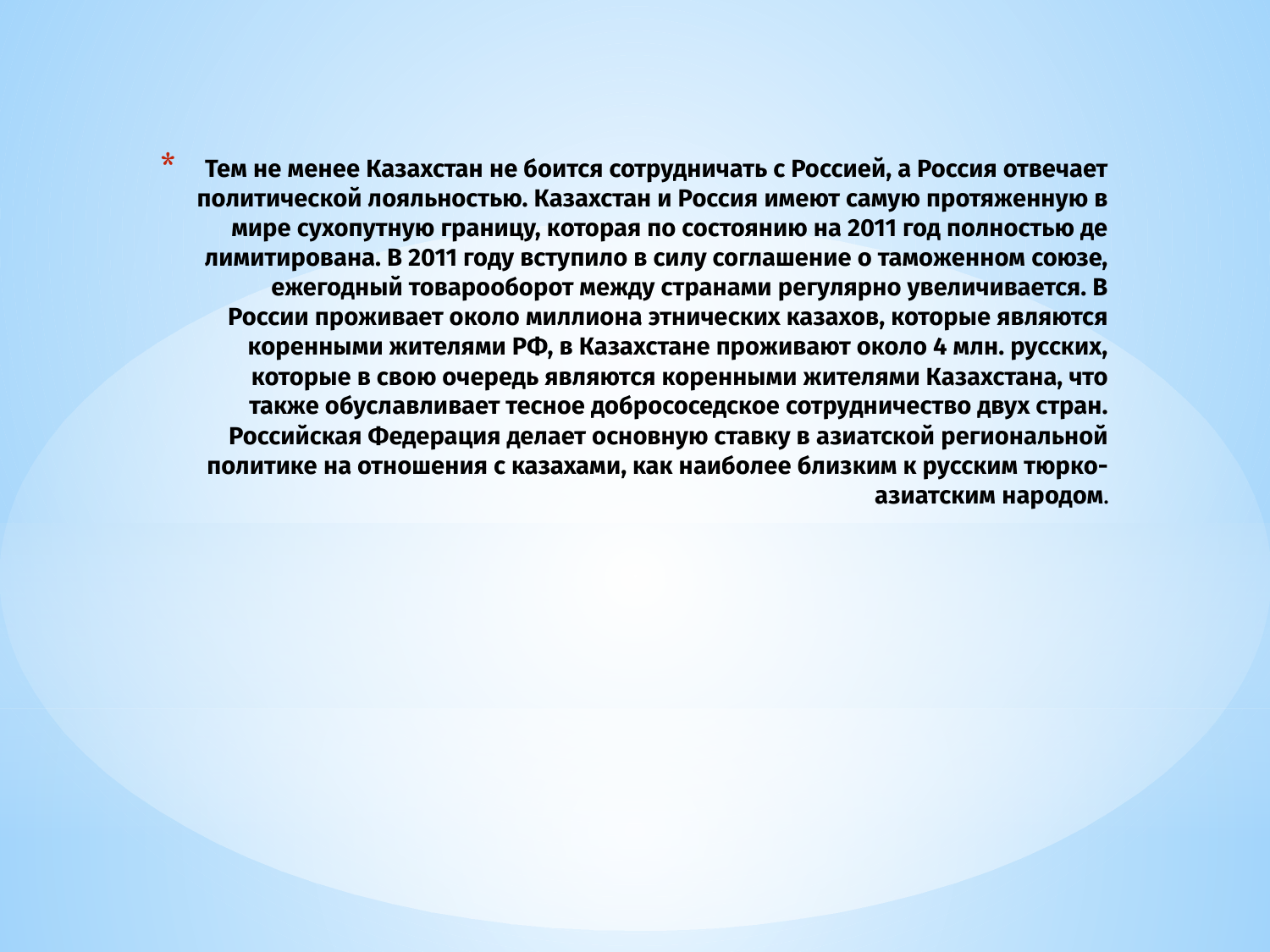

# Тем не менее Казахстан не боится сотрудничать с Россией, а Россия отвечает политической лояльностью. Казахстан и Россия имеют самую протяженную в мире сухопутную границу, которая по состоянию на 2011 год полностью де лимитирована. В 2011 году вступило в силу соглашение о таможенном союзе, ежегодный товарооборот между странами регулярно увеличивается. В России проживает около миллиона этнических казахов, которые являются коренными жителями РФ, в Казахстане проживают около 4 млн. русских, которые в свою очередь являются коренными жителями Казахстана, что также обуславливает тесное добрососедское сотрудничество двух стран. Российская Федерация делает основную ставку в азиатской региональной политике на отношения с казахами, как наиболее близким к русским тюрко-азиатским народом.